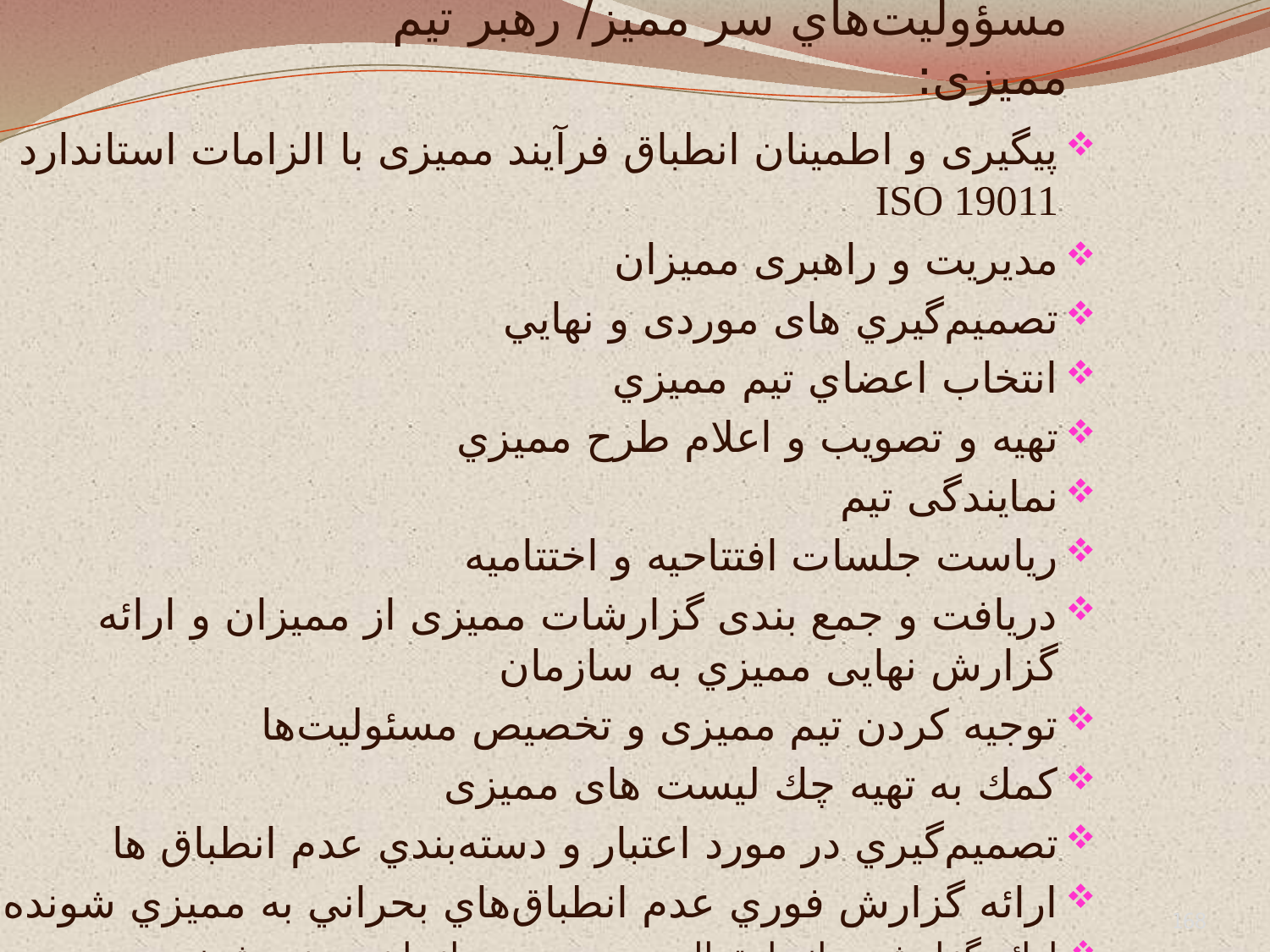

# مسؤوليت‌هاي سر مميز/ رهبر تيم ممیزی:
پیگیری و اطمینان انطباق فرآیند ممیزی با الزامات استاندارد ISO 19011
مديريت و راهبری مميزان
تصميم‌گيري های موردی و نهايي
انتخاب اعضاي تيم مميزي
تهيه و تصویب و اعلام طرح مميزي
نمايندگی تيم
رياست جلسات افتتاحيه و اختتاميه
دریافت و جمع بندی گزارشات ممیزی از ممیزان و ارائه گزارش نهایی مميزي به سازمان
توجيه كردن تيم ممیزی و تخصيص مسئوليت‌ها
كمك به تهيه چك ليست های ممیزی
تصميم‌گيري در مورد اعتبار و دسته‌بندي عدم انطباق ها
ارائه گزارش فوري عدم انطباق‌هاي بحراني به مميزي شونده
ارائه گزارش موانع احتمالی به مدیریت سازمان ممیزی شونده در جهت انجام مميزي اثربخش

168